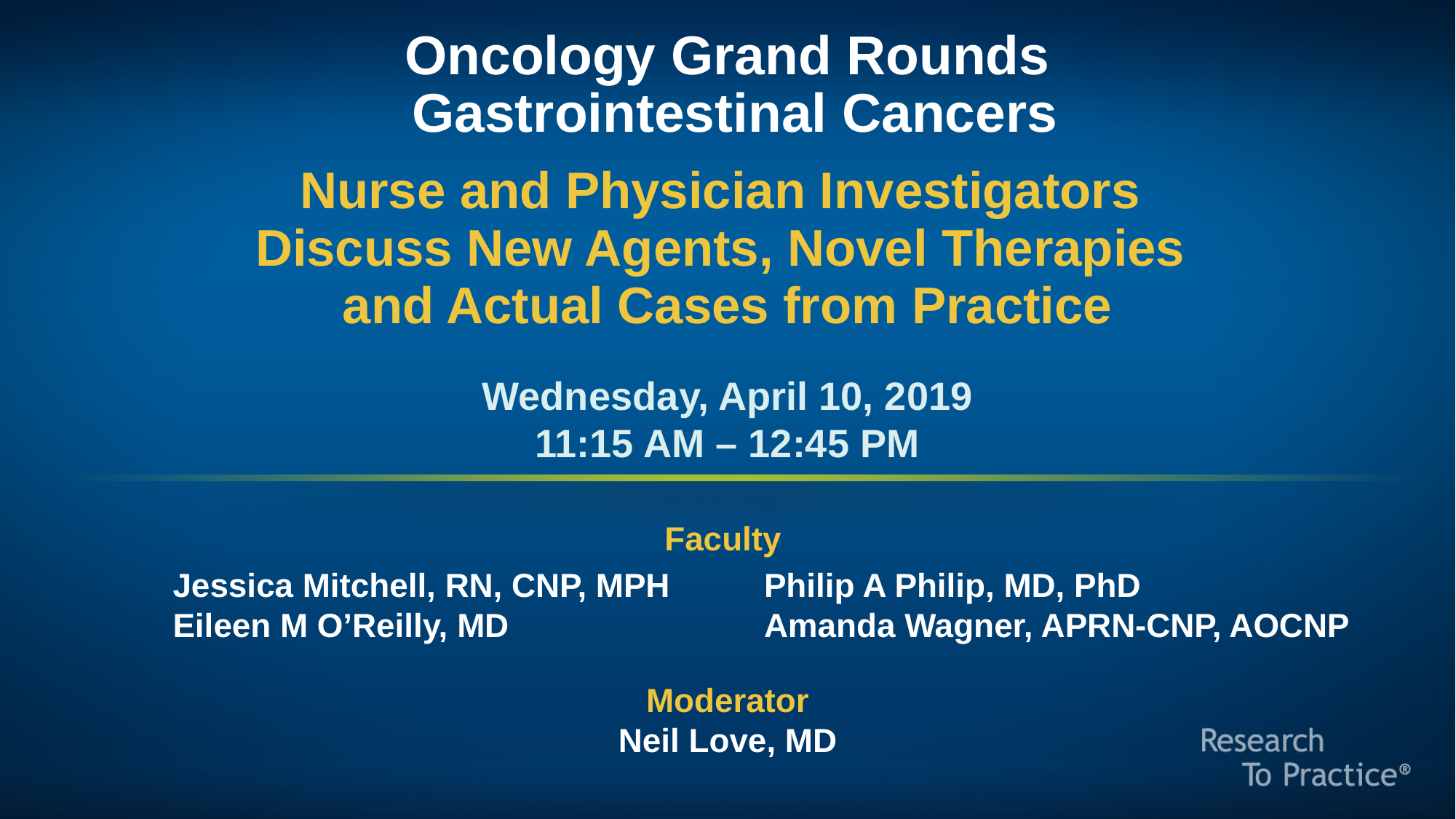

Oncology Grand Rounds
 Gastrointestinal Cancers
Nurse and Physician Investigators
Discuss New Agents, Novel Therapies
and Actual Cases from Practice
Wednesday, April 10, 2019
11:15 AM – 12:45 PM
Faculty
Jessica Mitchell, RN, CNP, MPH
Eileen M O’Reilly, MD
Philip A Philip, MD, PhD
Amanda Wagner, APRN-CNP, AOCNP
Moderator
Neil Love, MD